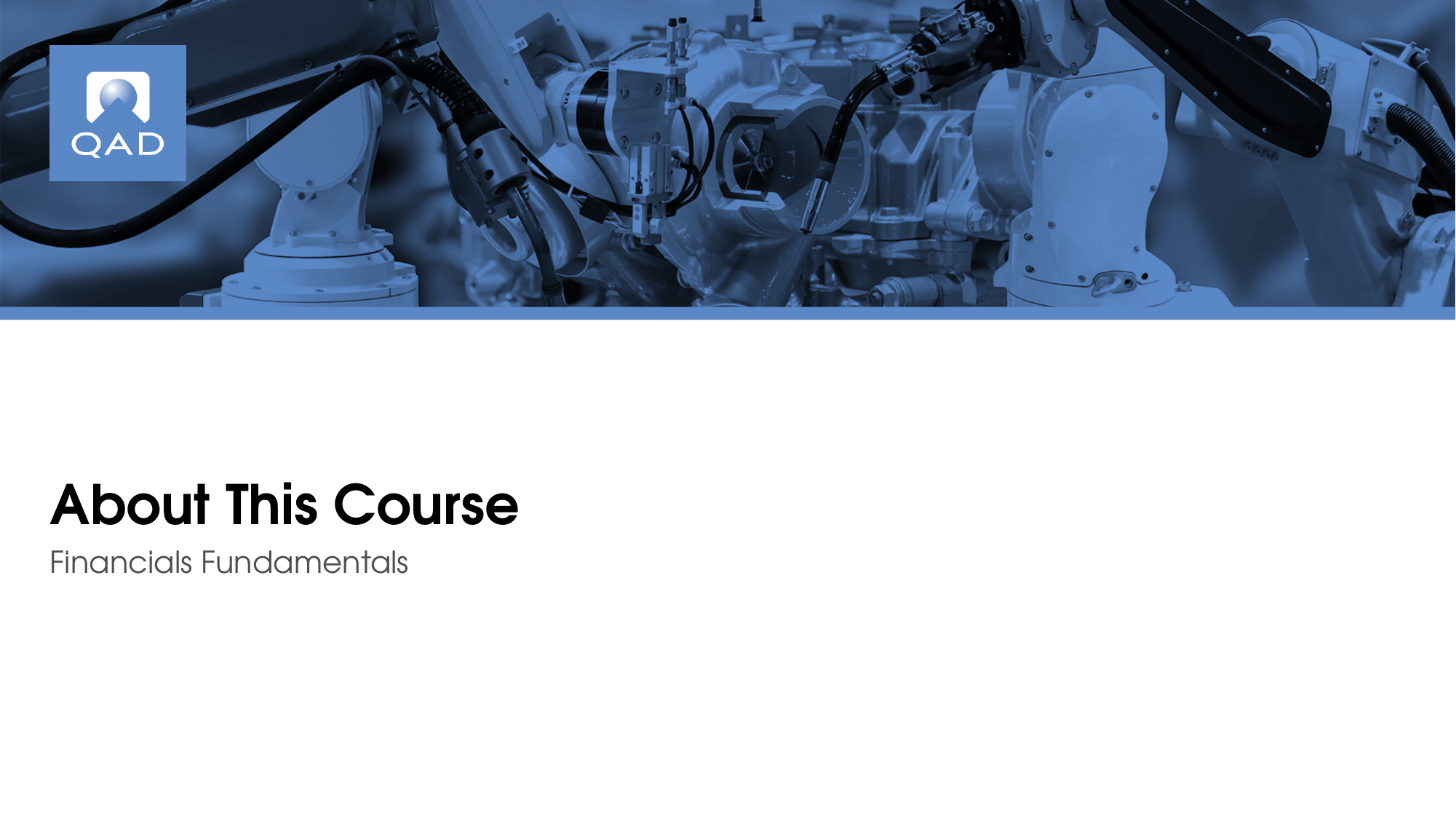

# About This Course
Financials Fundamentals

1